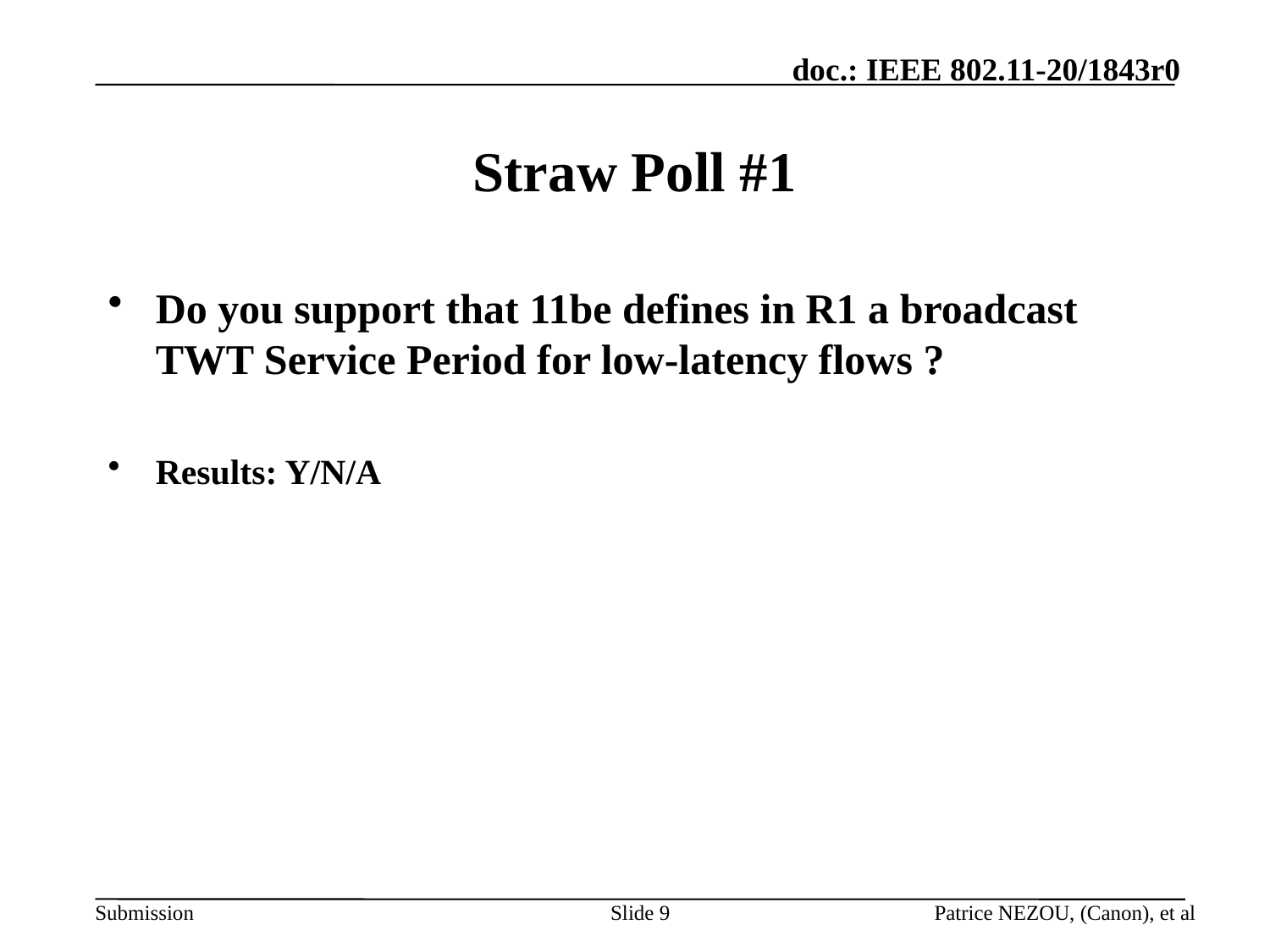

Straw Poll #1
Do you support that 11be defines in R1 a broadcast TWT Service Period for low-latency flows ?

Results: Y/N/A
Slide 9
Patrice NEZOU, (Canon), et al